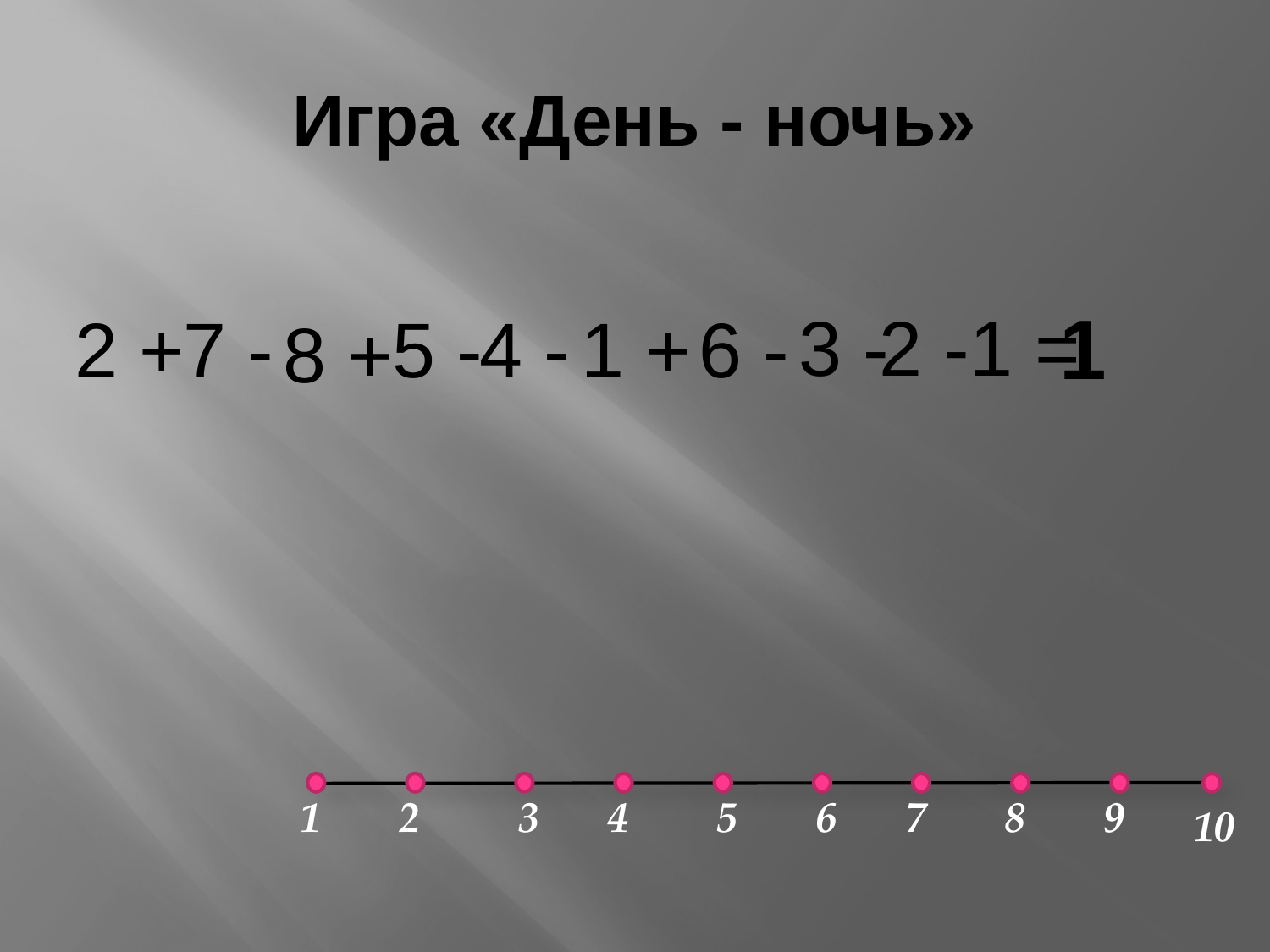

# Игра «День - ночь»
 8 +
 7 -
 3 -
 2 -
 1 =
 1
 2 +
 5 -
4 -
 1 +
 6 -

1
2
3
4
5
6
7
8
9
10